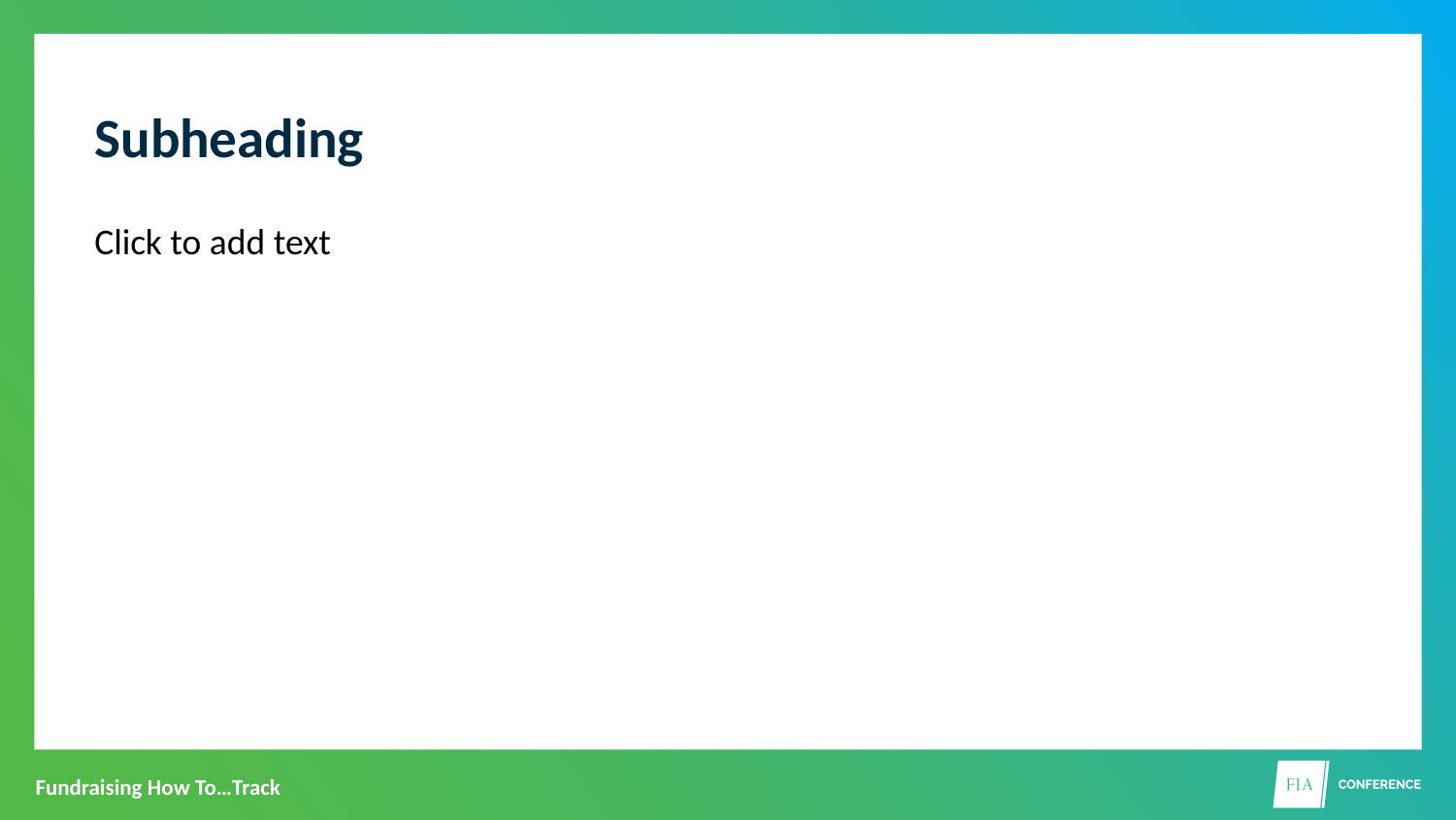

Subheading
Click to add text
Fundraising How To…Track